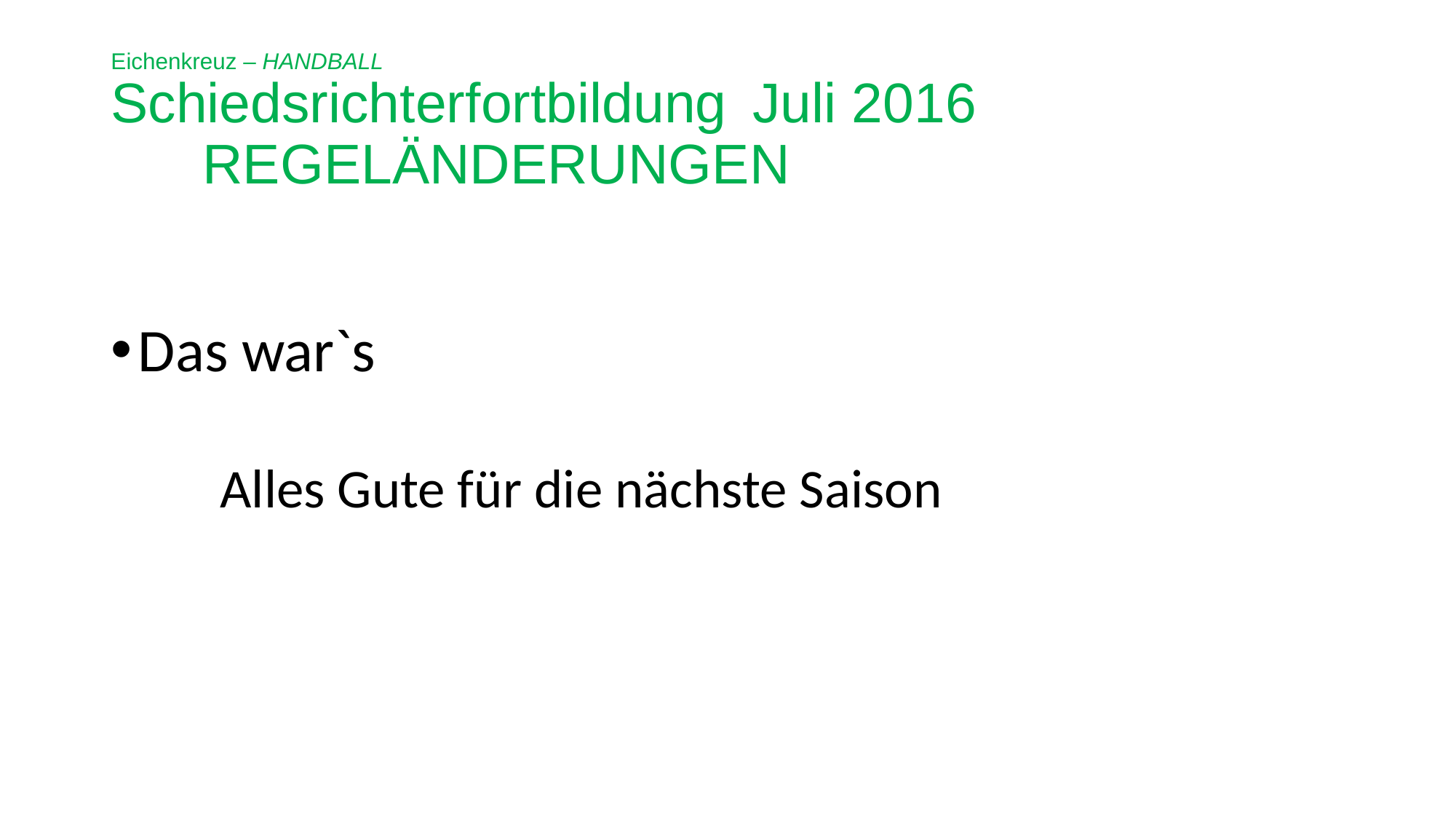

# Eichenkreuz – HANDBALL Schiedsrichterfortbildung		Juli 2016 REGELÄNDERUNGEN

Das war`s

	Alles Gute für die nächste Saison